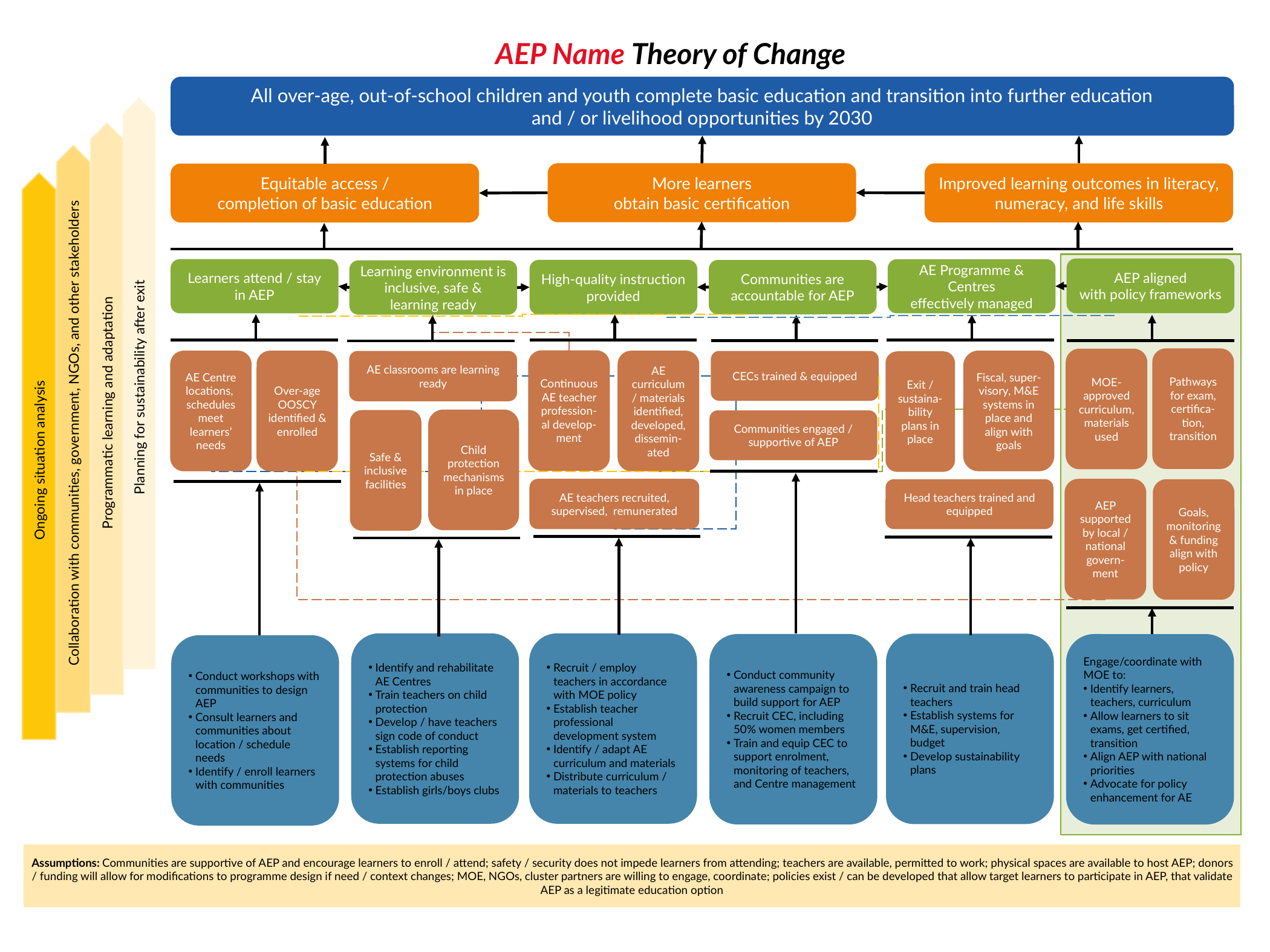

AEP Name Theory of Change
All over-age, out-of-school children and youth complete basic education and transition into further education
and / or livelihood opportunities by 2030
More learners
obtain basic certification
Improved learning outcomes in literacy, numeracy, and life skills
Equitable access /
completion of basic education

AEP aligned
with policy frameworks
Learners attend / stay
in AEP
AE Programme & Centres
effectively managed
High-quality instruction provided
Communities are accountable for AEP
Learning environment is inclusive, safe & learning ready
Pathways for exam, certifica-tion, transition
MOE-approved curriculum, materials used
Continuous AE teacher profession-al develop-ment
Fiscal, super-visory, M&E
systems in place and align with goals
AE curriculum / materials identified, developed, dissemin-ated
AE Centre locations,  schedules meet learners’ needs
Over-age OOSCY identified & enrolled
CECs trained & equipped
AE classrooms are learning ready
Exit / sustaina-bility plans in place
Planning for sustainability after exit
Programmatic learning and adaptation
Child protection mechanisms in place
Safe & inclusive facilities
Communities engaged / supportive of AEP
Collaboration with communities, government, NGOs, and other stakeholders
Ongoing situation analysis
AE teachers recruited, supervised,  remunerated
AEP supported by local / national govern-ment
Head teachers trained and equipped
Goals, monitoring & funding align with policy
Identify and rehabilitate AE Centres
Train teachers on child protection
Develop / have teachers sign code of conduct
Establish reporting systems for child protection abuses
Establish girls/boys clubs
Recruit / employ teachers in accordance with MOE policy
Establish teacher professional development system
Identify / adapt AE curriculum and materials
Distribute curriculum / materials to teachers
Recruit and train head teachers
Establish systems for M&E, supervision, budget
Develop sustainability plans
Conduct community awareness campaign to build support for AEP
Recruit CEC, including 50% women members
Train and equip CEC to support enrolment, monitoring of teachers, and Centre management
Engage/coordinate with MOE to:
Identify learners, teachers, curriculum
Allow learners to sit exams, get certified, transition
Align AEP with national priorities
Advocate for policy enhancement for AE
Conduct workshops with communities to design AEP
Consult learners and communities about location / schedule needs
Identify / enroll learners with communities
Assumptions: Communities are supportive of AEP and encourage learners to enroll / attend; safety / security does not impede learners from attending; teachers are available, permitted to work; physical spaces are available to host AEP; donors / funding will allow for modifications to programme design if need / context changes; MOE, NGOs, cluster partners are willing to engage, coordinate; policies exist / can be developed that allow target learners to participate in AEP, that validate AEP as a legitimate education option